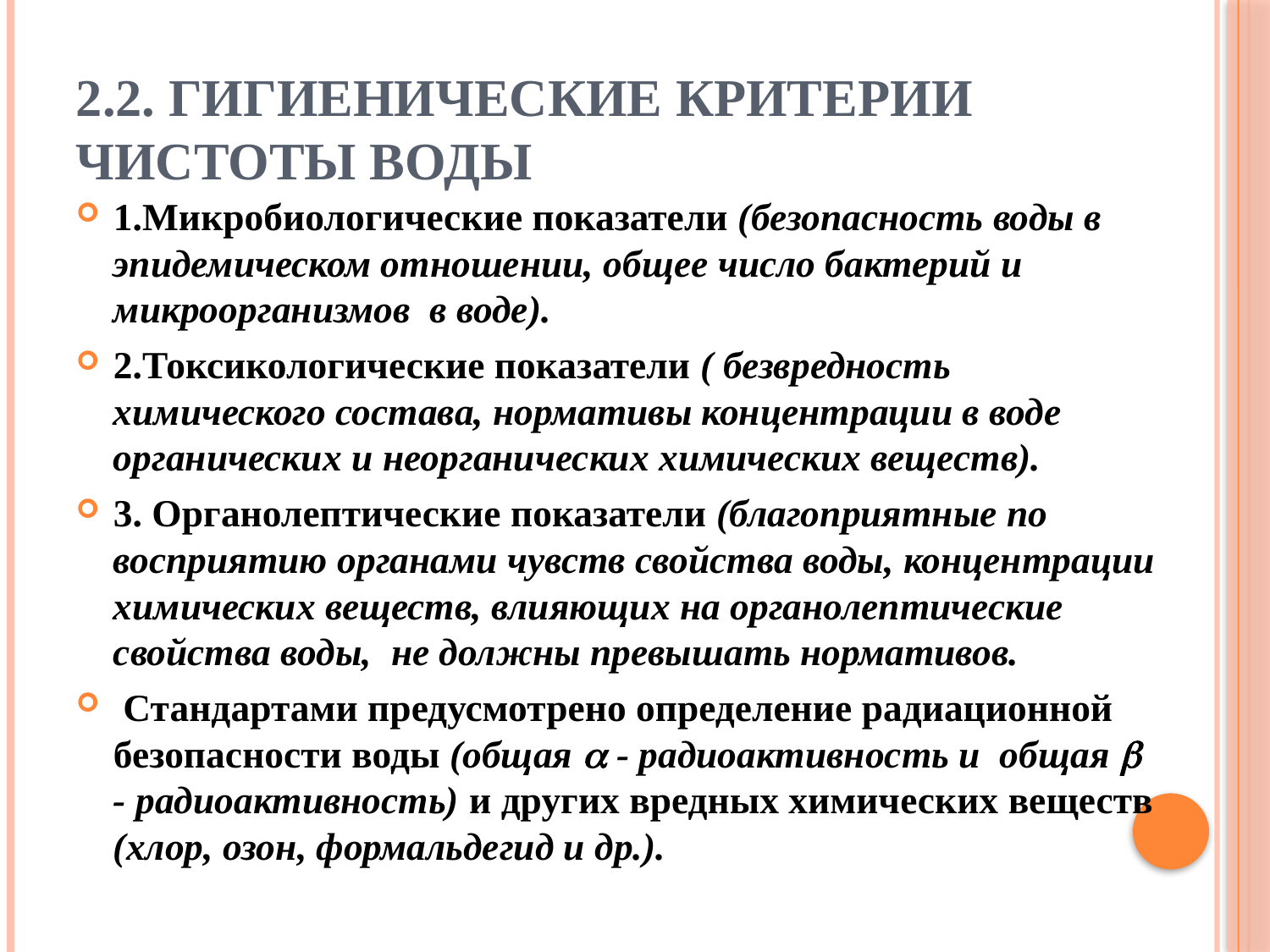

# 2.2. Гигиенические критерии чистоты воды
1.Микробиологические показатели (безопасность воды в эпидемическом отношении, общее число бактерий и микроорганизмов  в воде).
2.Токсикологические показатели ( безвредность химического состава, нормативы концентрации в воде органических и неорганических химических веществ).
3. Органолептические показатели (благоприятные по восприятию органами чувств свойства воды, концентрации химических веществ, влияющих на органолептические свойства воды,  не должны превышать нормативов.
 Стандартами предусмотрено определение радиационной безопасности воды (общая α - радиоактивность и  общая β - радиоактивность) и других вредных химических веществ (хлор, озон, формальдегид и др.).